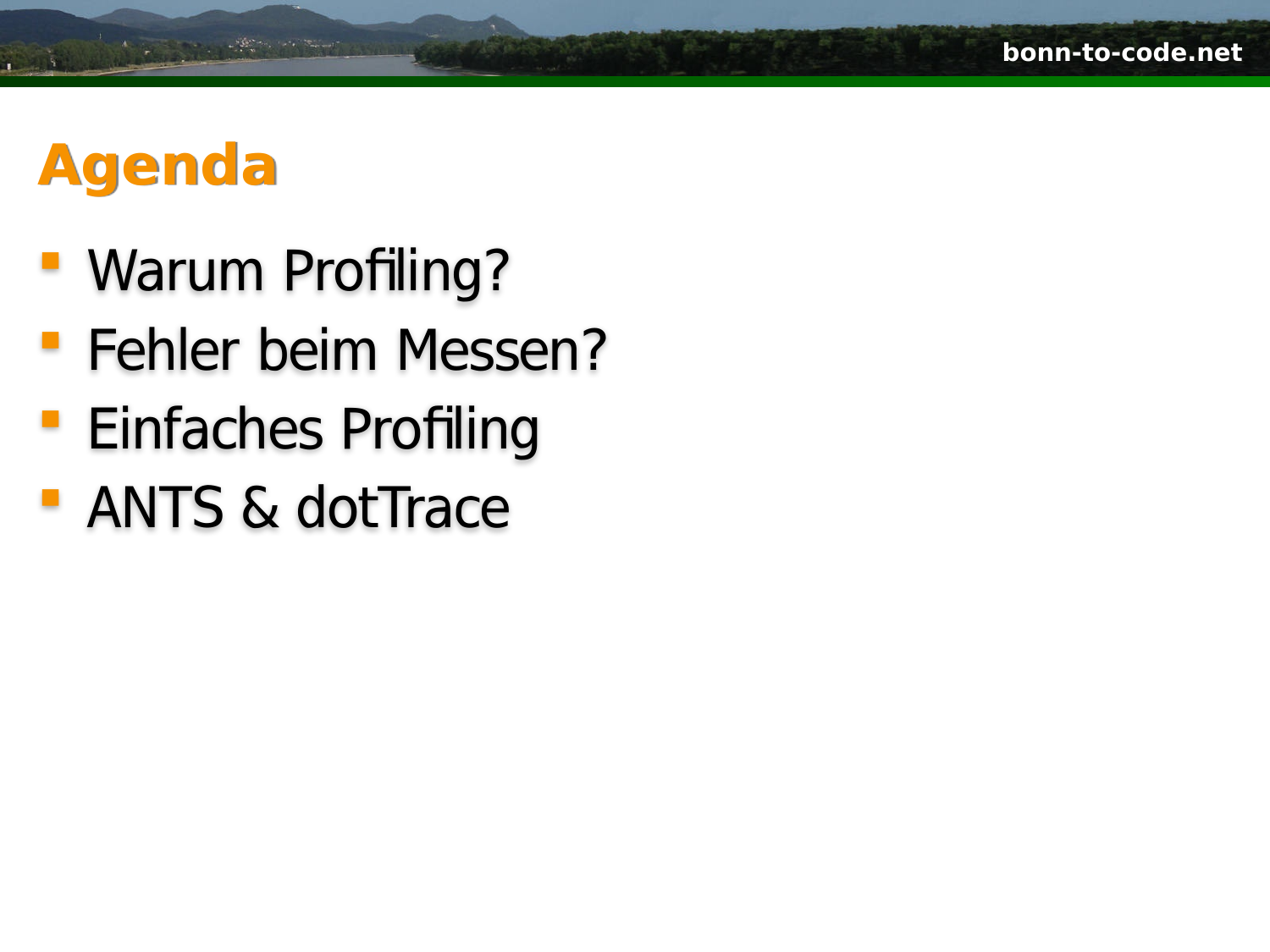

# Agenda
Warum Profiling?
Fehler beim Messen?
Einfaches Profiling
ANTS & dotTrace